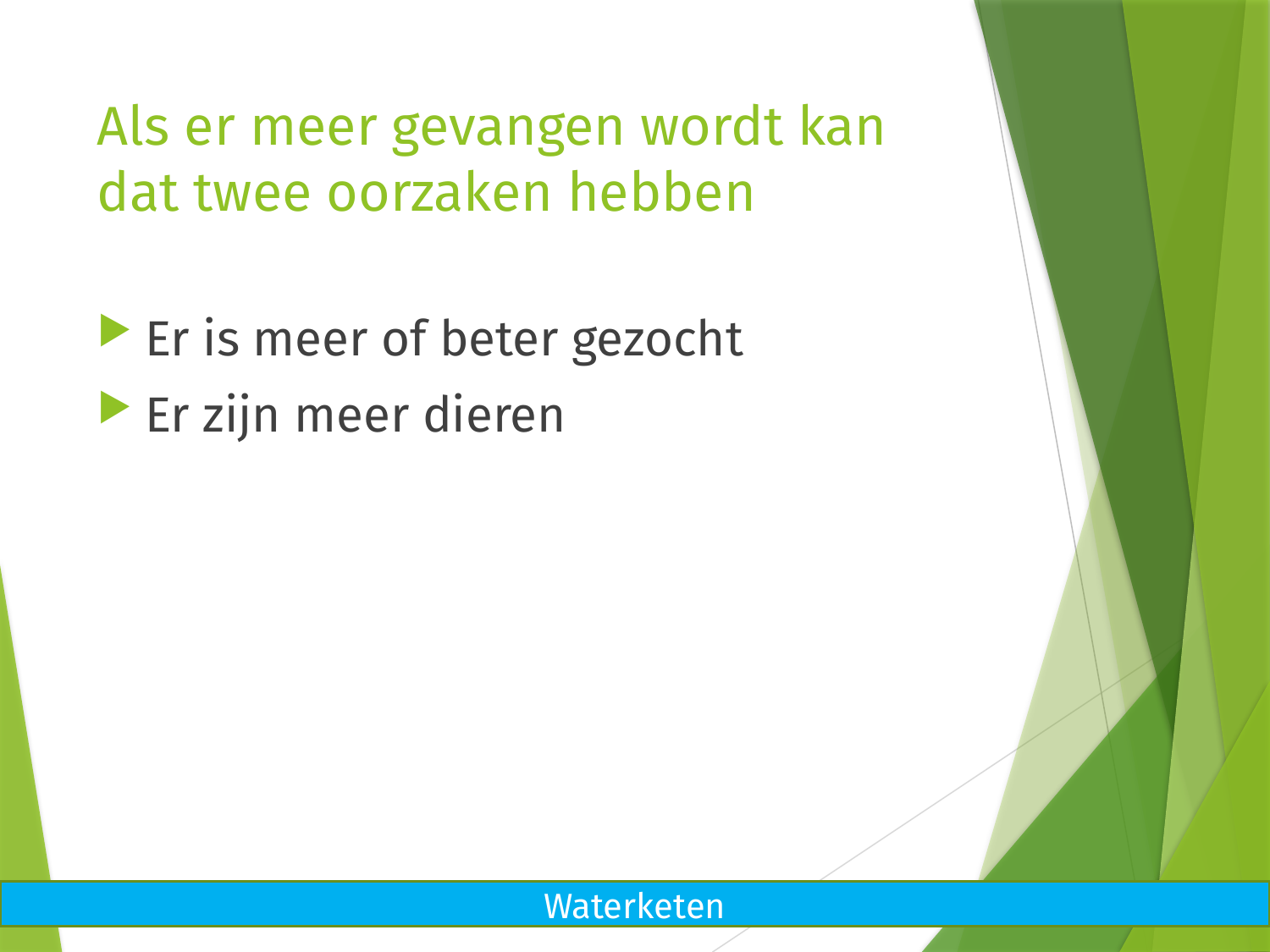

# Als er meer gevangen wordt kan dat twee oorzaken hebben
Er is meer of beter gezocht
Er zijn meer dieren
Waterketen